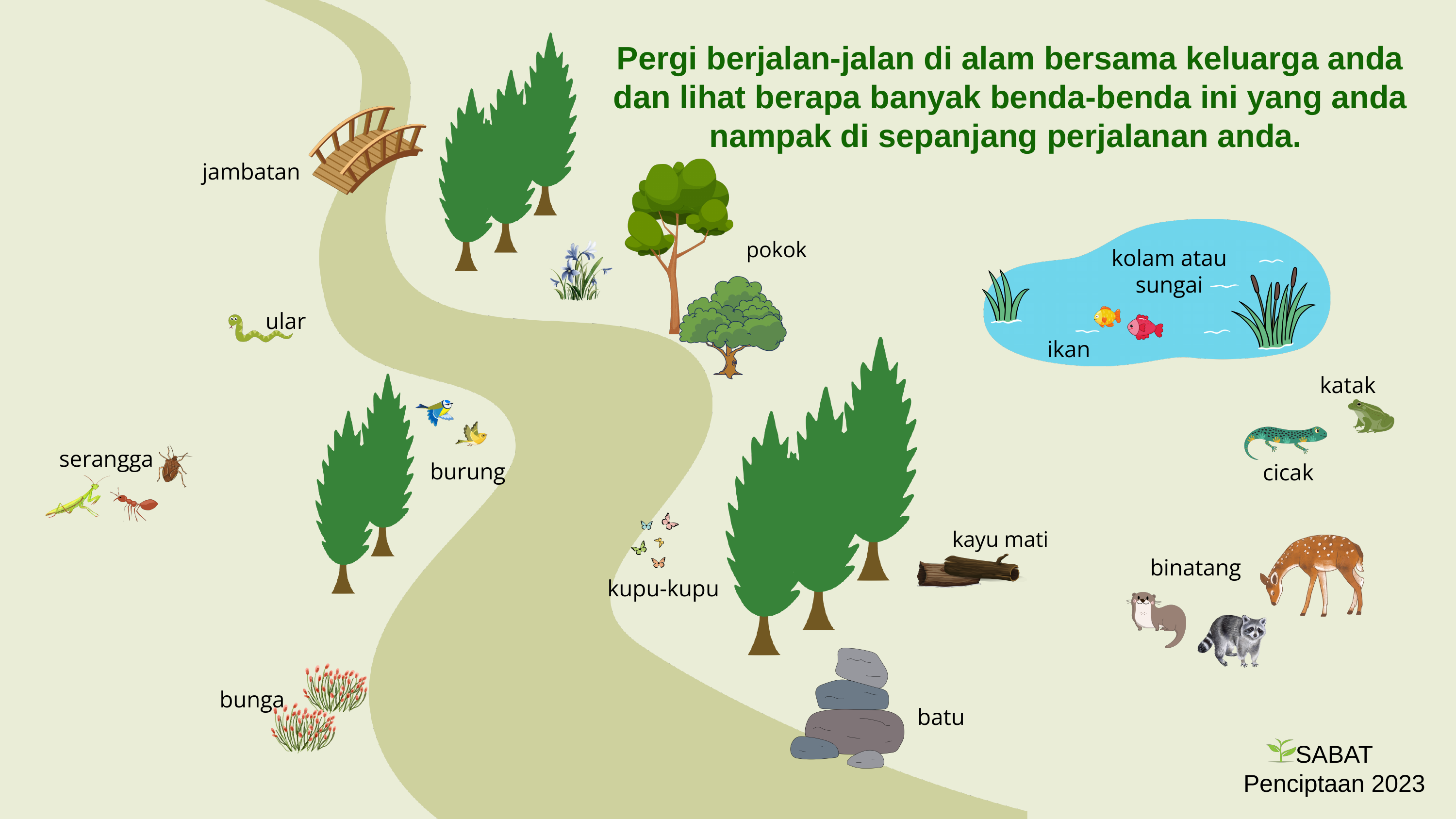

Pergi berjalan-jalan di alam bersama keluarga anda dan lihat berapa banyak benda-benda ini yang anda nampak di sepanjang perjalanan anda.

jambatan

pokok

kolam atau sungai

ular

ikan
katak

 serangga

burung
cicak

kayu mati

binatang

kupu-kupu

bunga
batu

SABAT
Penciptaan 2023